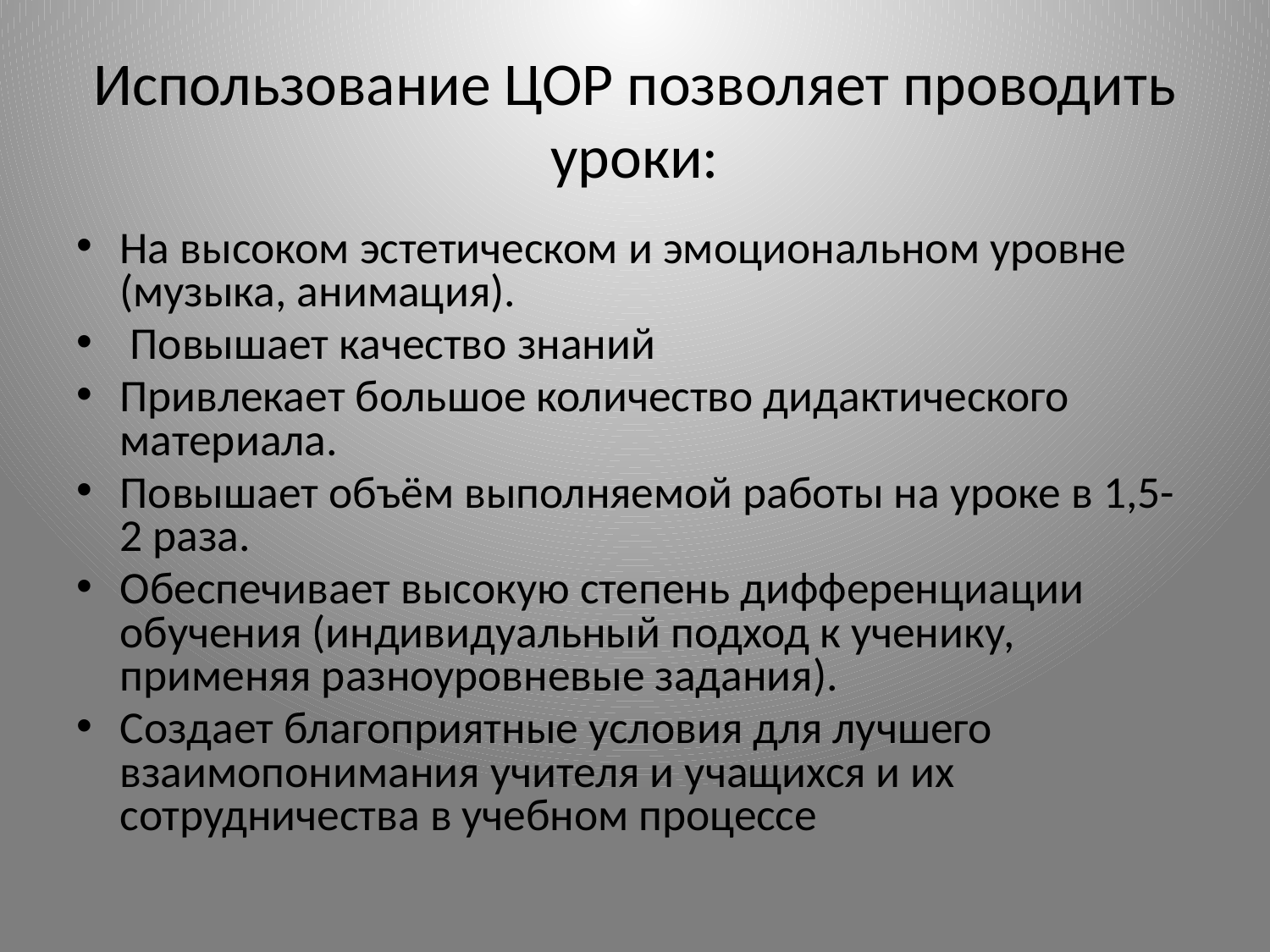

# Использование ЦОР позволяет проводить уроки:
На высоком эстетическом и эмоциональном уровне (музыка, анимация).
 Повышает качество знаний
Привлекает большое количество дидактического материала.
Повышает объём выполняемой работы на уроке в 1,5-2 раза.
Обеспечивает высокую степень дифференциации обучения (индивидуальный подход к ученику, применяя разноуровневые задания).
Создает благоприятные условия для лучшего взаимопонимания учителя и учащихся и их сотрудничества в учебном процессе